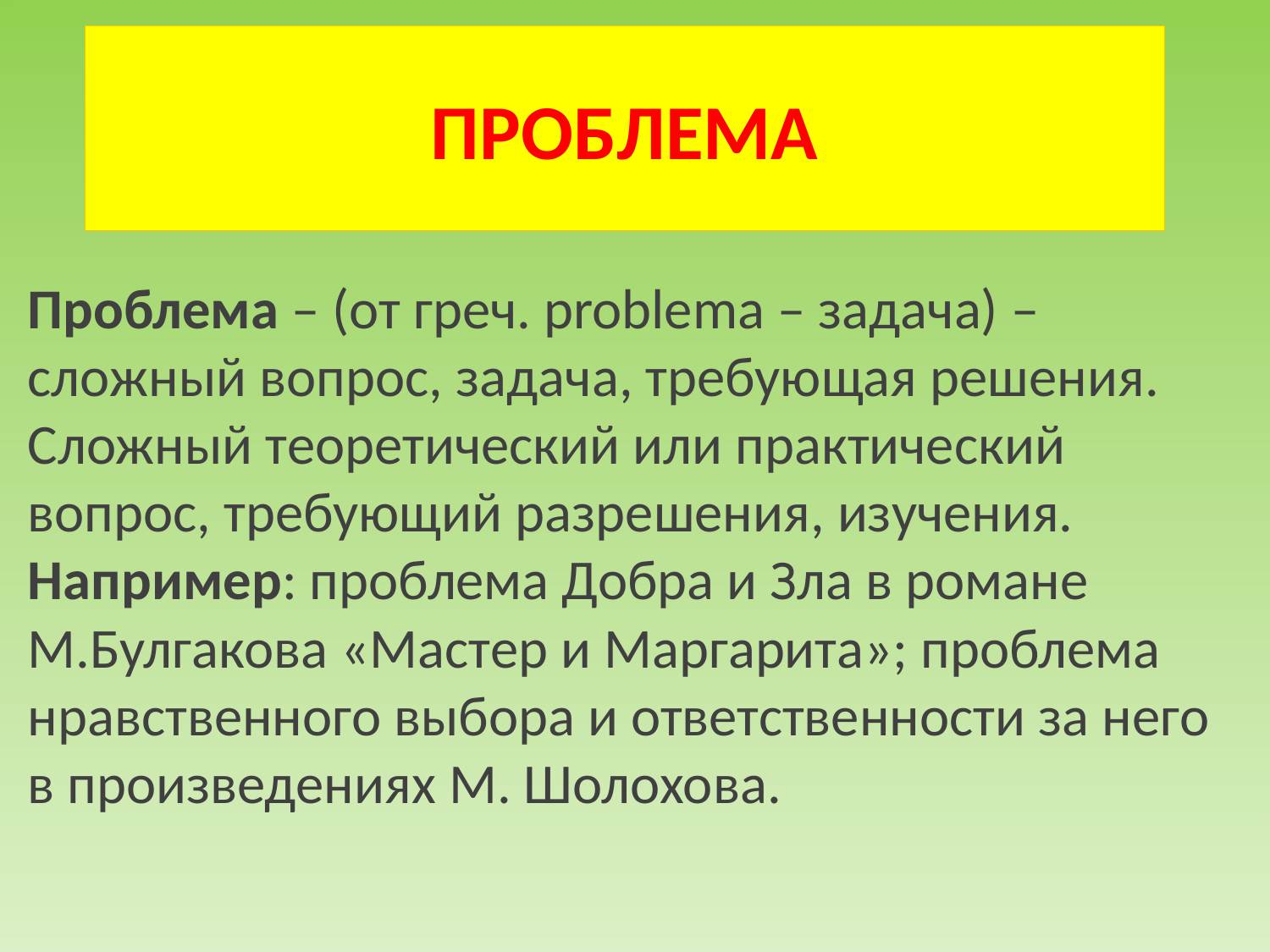

# ПРОБЛЕМА
Проблема – (от греч. problema – задача) – сложный вопрос, задача, требующая решения.  Сложный теоретический или практический вопрос, требующий разрешения, изучения. Например: проблема Добра и Зла в романе М.Булгакова «Мастер и Маргарита»; проблема нравственного выбора и ответственности за него в произведениях М. Шолохова.